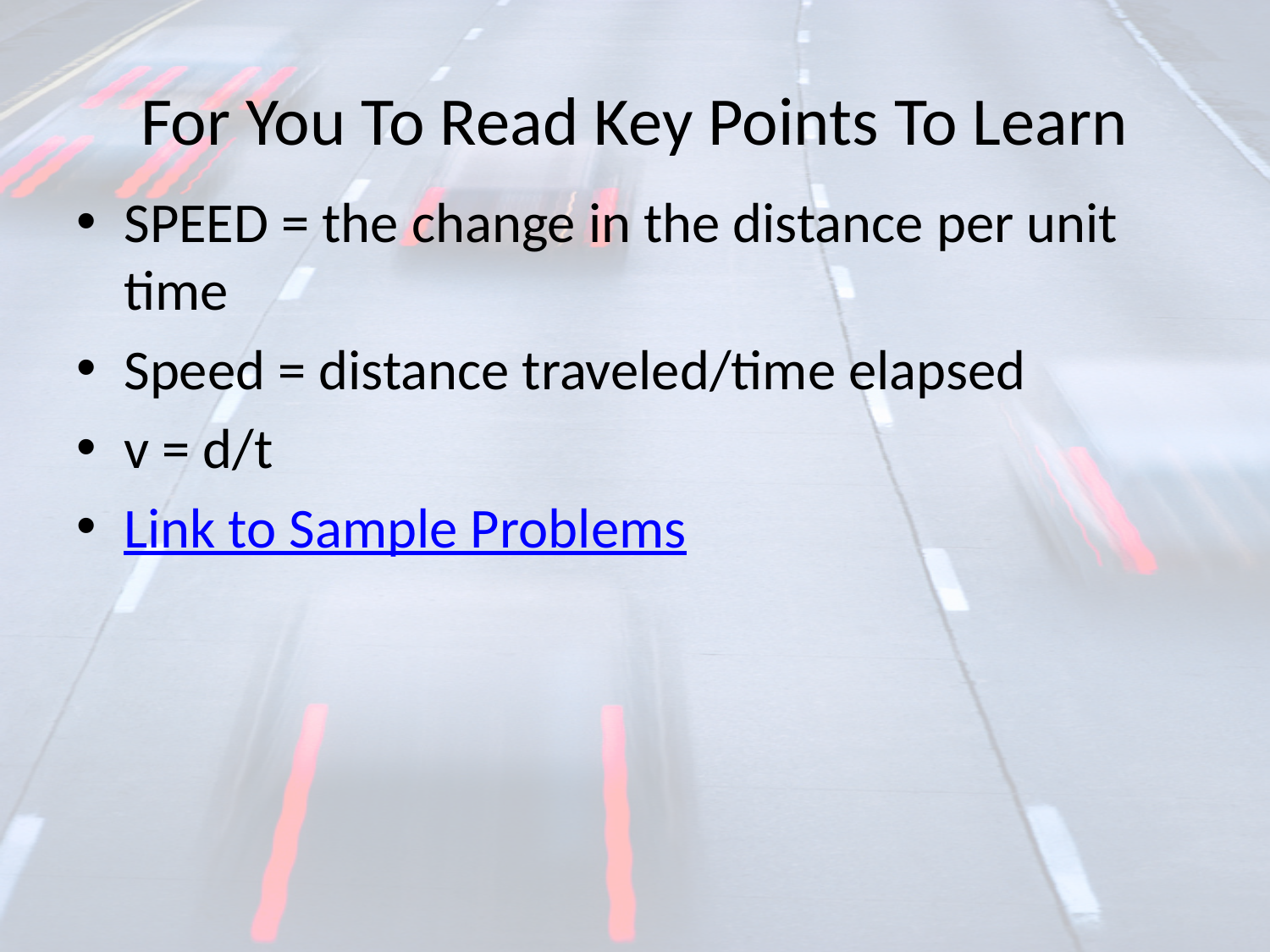

# For You To Read Key Points To Learn
SPEED = the change in the distance per unit time
Speed = distance traveled/time elapsed
v = d/t
Link to Sample Problems